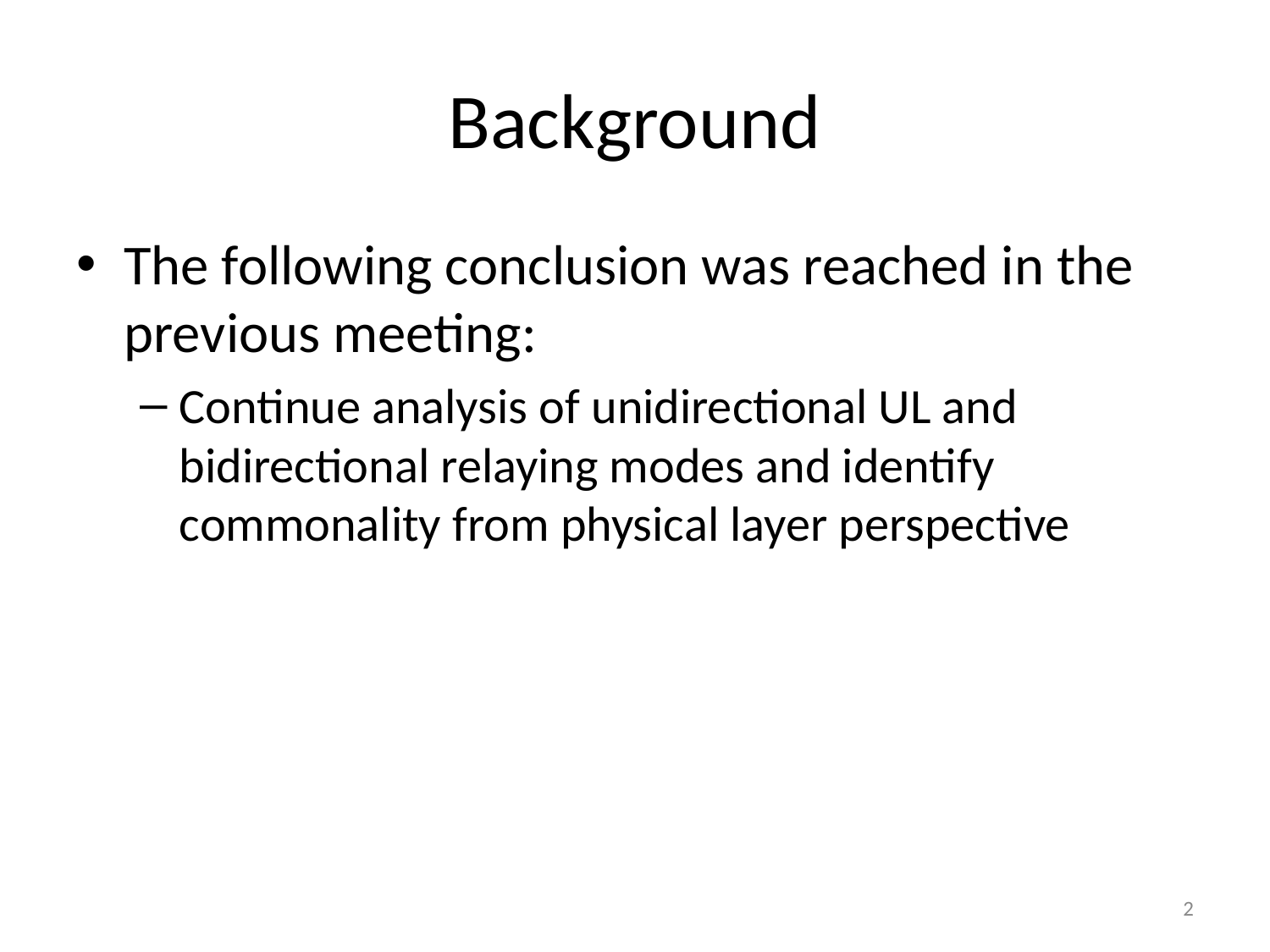

# Background
The following conclusion was reached in the previous meeting:
Continue analysis of unidirectional UL and bidirectional relaying modes and identify commonality from physical layer perspective
2